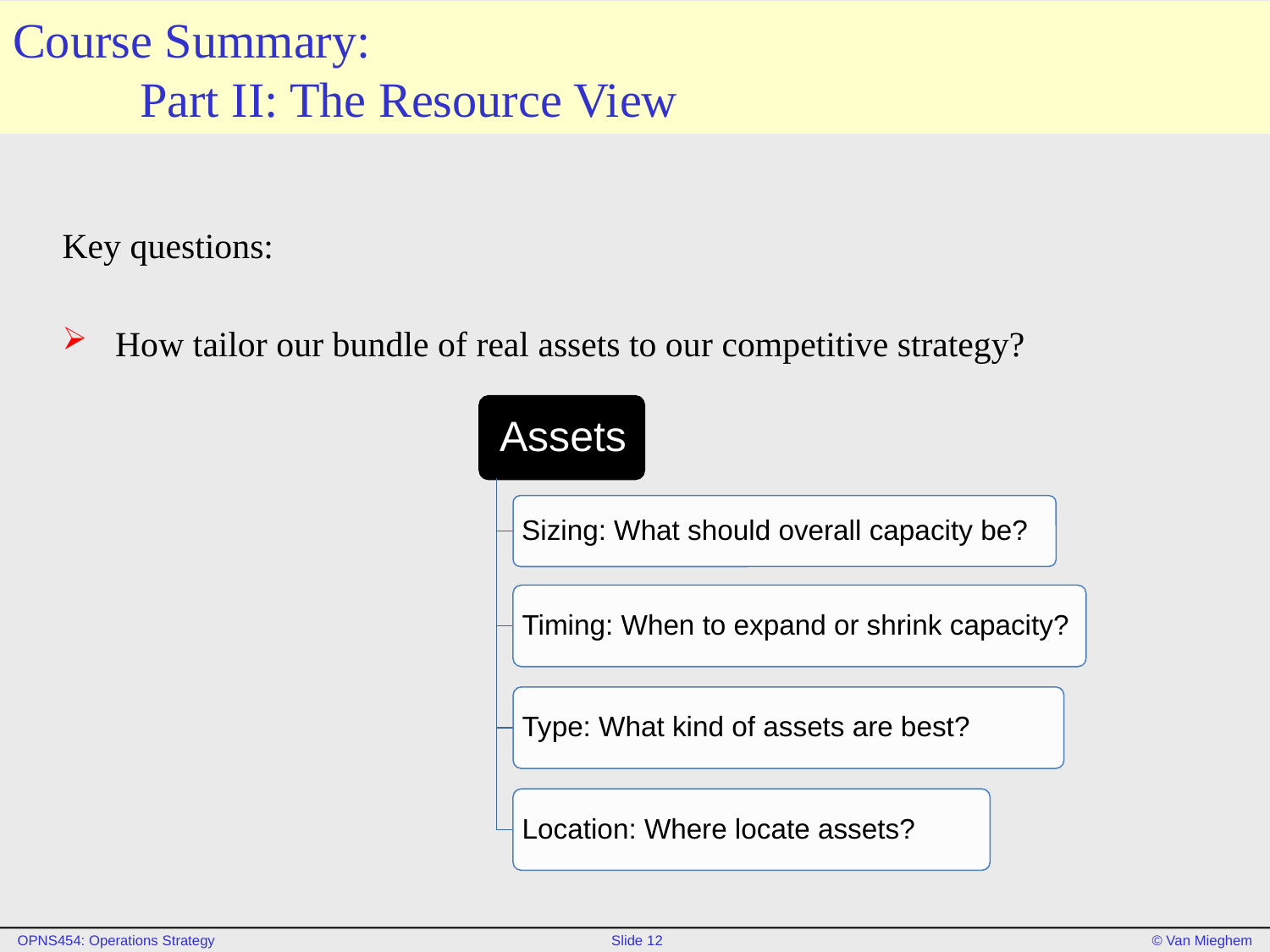

# Course Summary: Part II: The Resource View
Key questions:

How tailor our bundle of real assets to our competitive strategy?

Assets
Sizing: What should overall capacity be?
Timing: When to expand or shrink capacity?
Type: What kind of assets are best?
Location: Where locate assets?